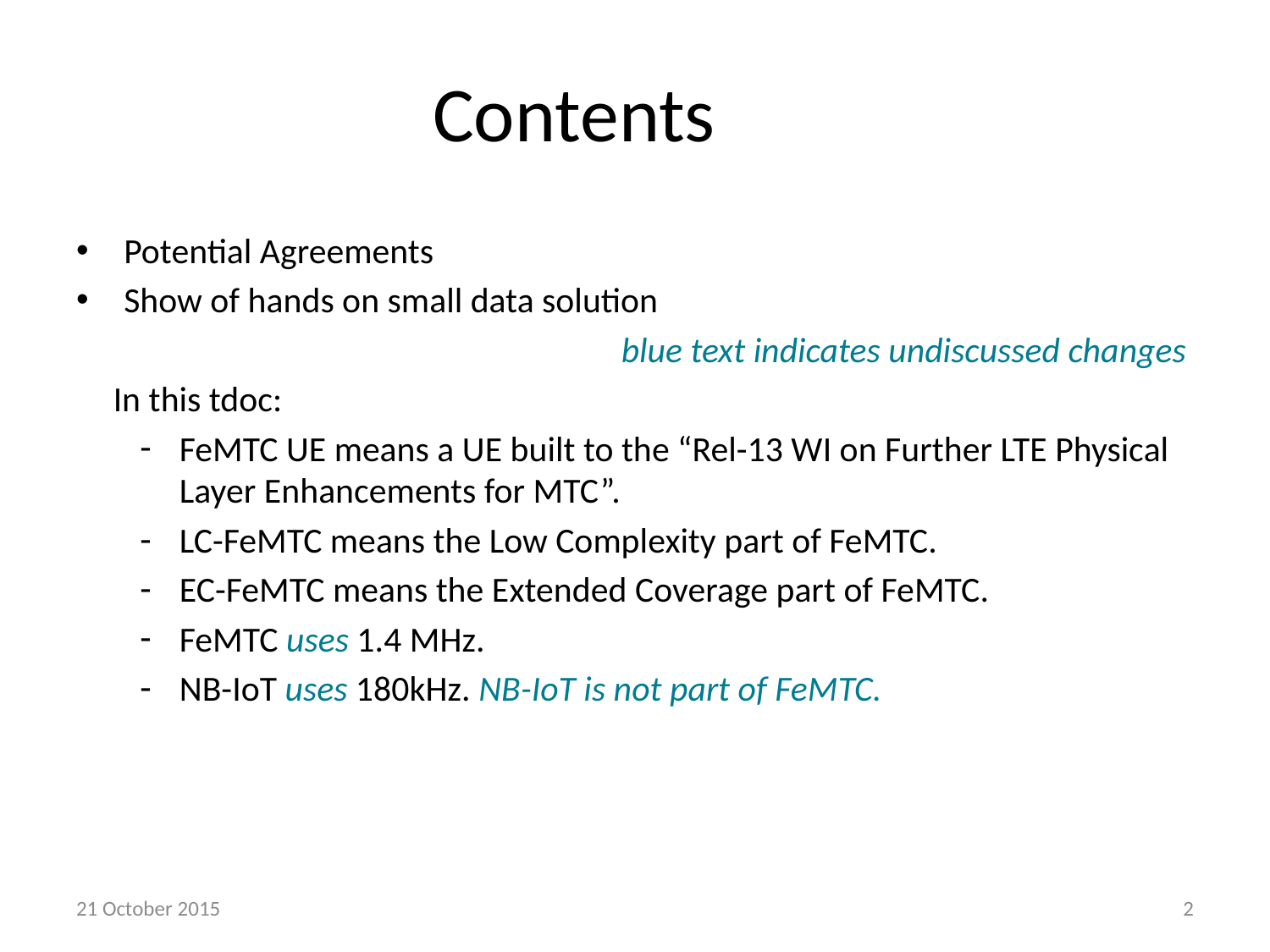

# Contents
Potential Agreements
Show of hands on small data solution
				blue text indicates undiscussed changes
In this tdoc:
FeMTC UE means a UE built to the “Rel-13 WI on Further LTE Physical Layer Enhancements for MTC”.
LC-FeMTC means the Low Complexity part of FeMTC.
EC-FeMTC means the Extended Coverage part of FeMTC.
FeMTC uses 1.4 MHz.
NB-IoT uses 180kHz. NB-IoT is not part of FeMTC.
2
21 October 2015